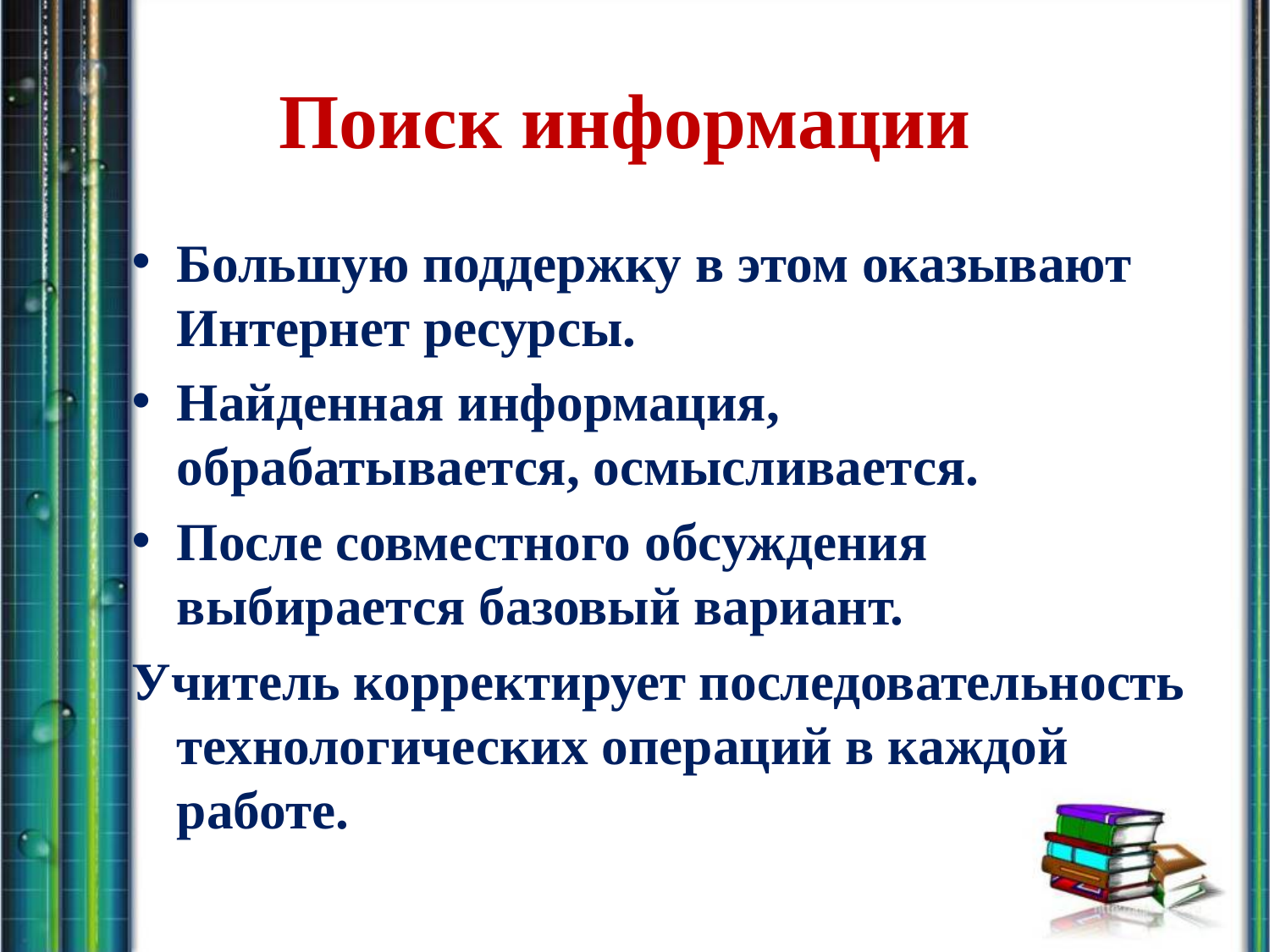

# Поиск информации
Большую поддержку в этом оказывают Интернет ресурсы.
Найденная информация, обрабатывается, осмысливается.
После совместного обсуждения выбирается базовый вариант.
Учитель корректирует последовательность технологических операций в каждой работе.